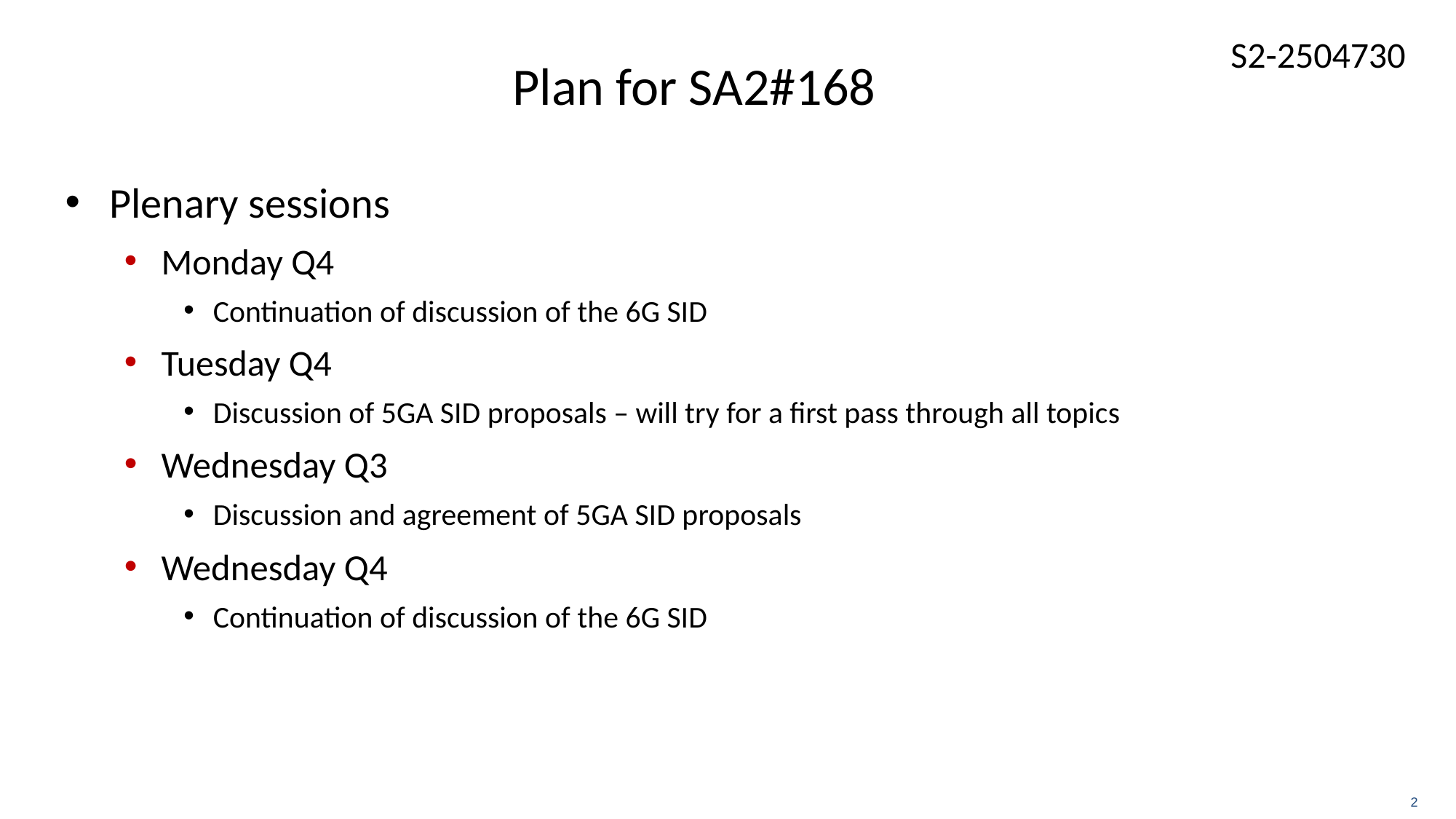

# Plan for SA2#168
Plenary sessions
Monday Q4
Continuation of discussion of the 6G SID
Tuesday Q4
Discussion of 5GA SID proposals – will try for a first pass through all topics
Wednesday Q3
Discussion and agreement of 5GA SID proposals
Wednesday Q4
Continuation of discussion of the 6G SID